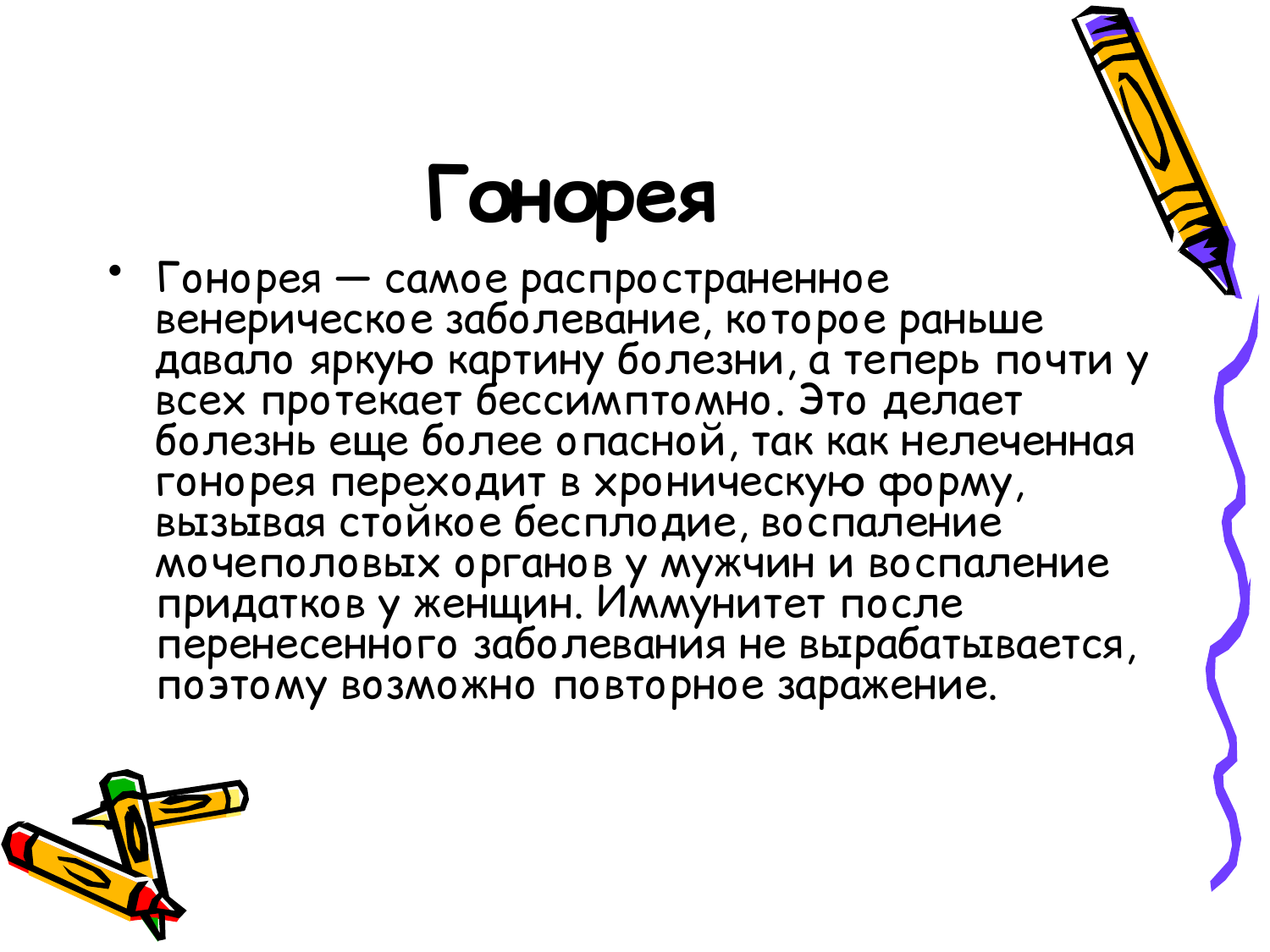

# Гонорея
Гонорея — самое распространенное венерическое заболевание, которое раньше давало яркую картину болезни, а теперь почти у всех протекает бессимптомно. Это делает болезнь еще более опасной, так как не­леченная гонорея переходит в хроническую форму, вызывая стойкое бесплодие, воспаление мочеполовых органов у мужчин и воспаление придатков у женщин. Иммунитет после перенесенного заболевания не вырабатывается, поэтому возможно повторное заражение.